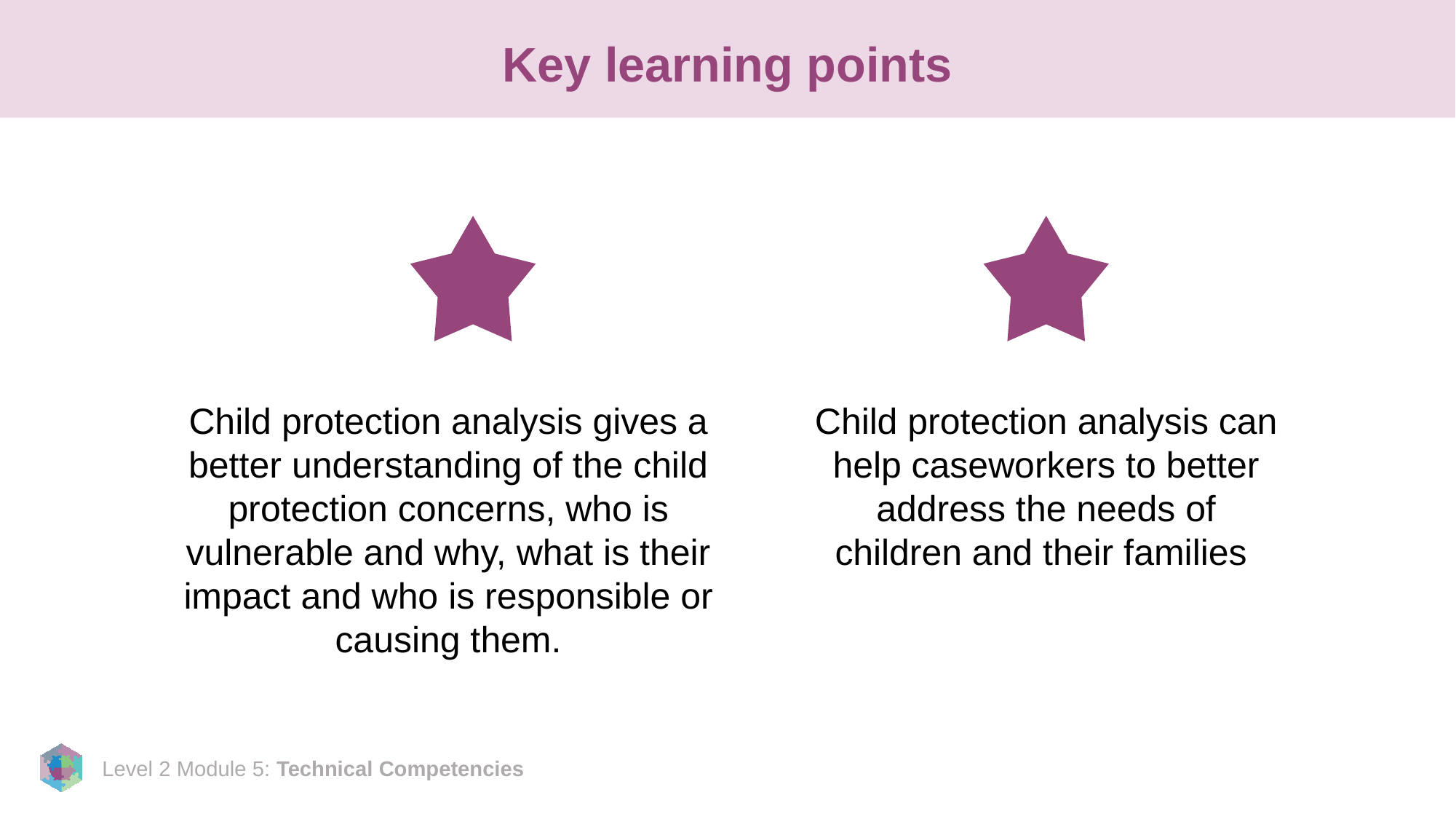

# Key learning points

Child protection analysis gives a better understanding of the child protection concerns, who is vulnerable and why, what is their impact and who is responsible or causing them.
Child protection analysis can help caseworkers to better address the needs of children and their families